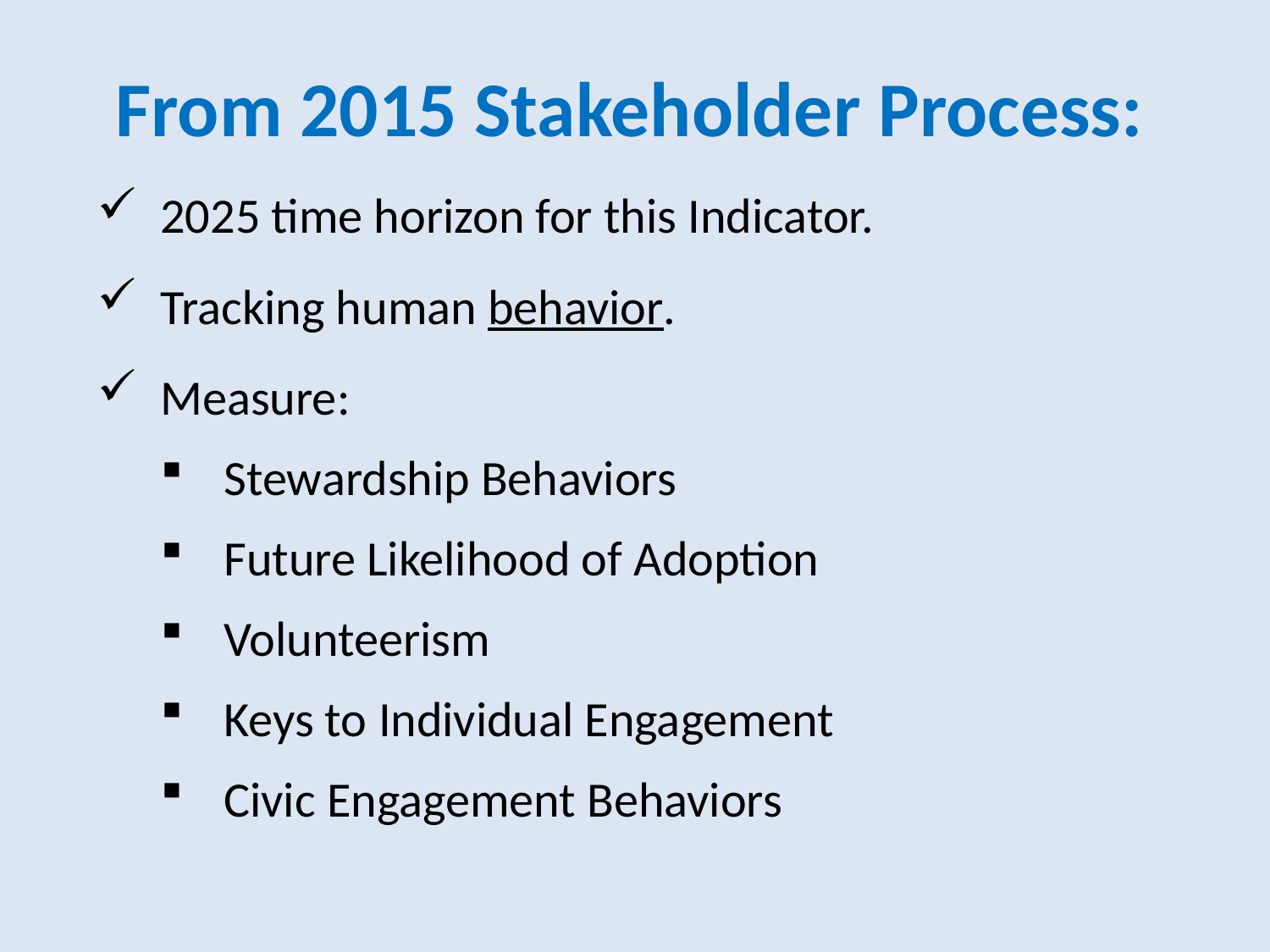

From 2015 Stakeholder Process:
2025 time horizon for this Indicator.
Tracking human behavior.
Measure:
Stewardship Behaviors
Future Likelihood of Adoption
Volunteerism
Keys to Individual Engagement
Civic Engagement Behaviors